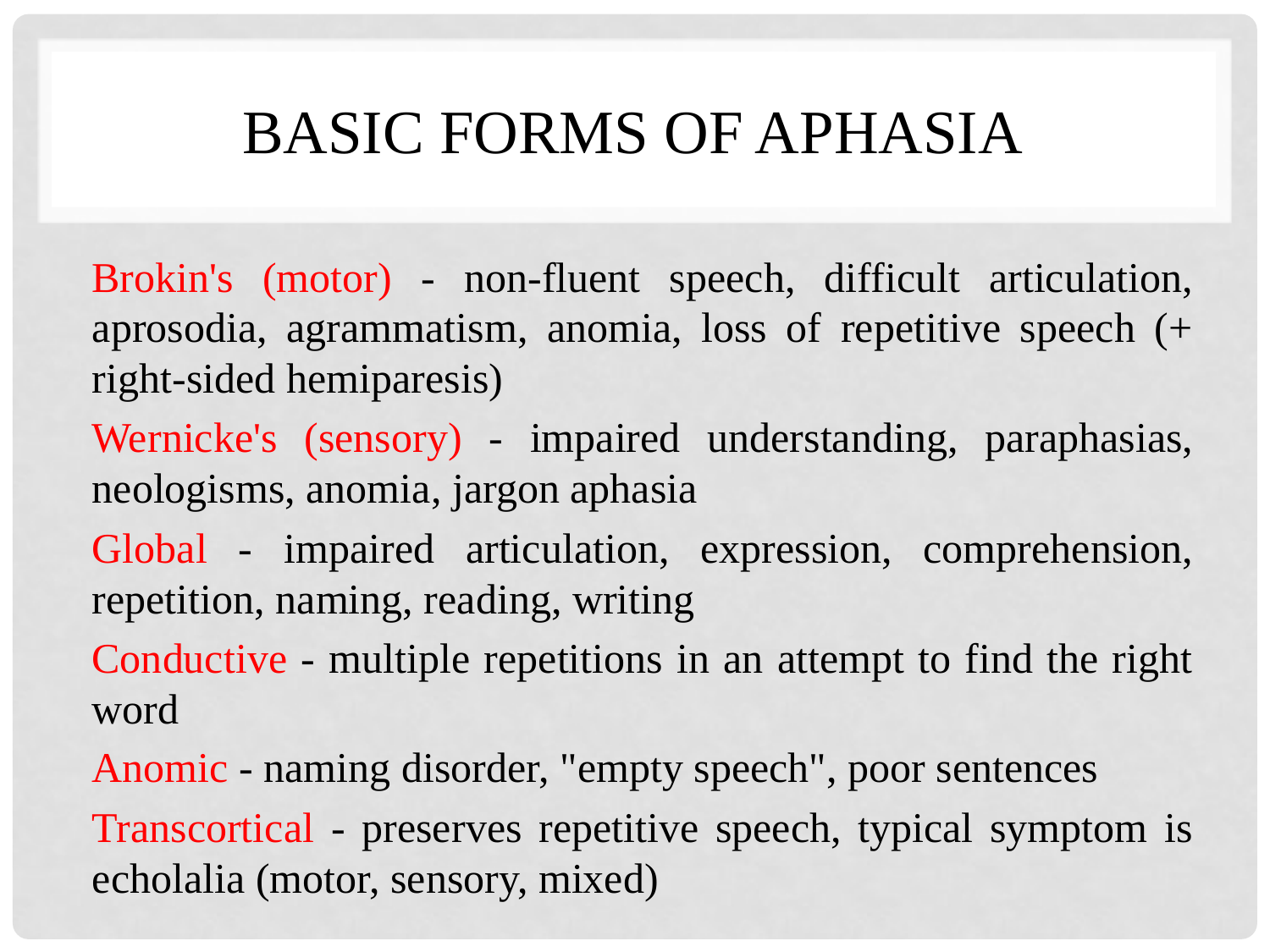

# Basic forms of aphasia
Brokin's (motor) - non-fluent speech, difficult articulation, aprosodia, agrammatism, anomia, loss of repetitive speech (+ right-sided hemiparesis)
Wernicke's (sensory) - impaired understanding, paraphasias, neologisms, anomia, jargon aphasia
Global - impaired articulation, expression, comprehension, repetition, naming, reading, writing
Conductive - multiple repetitions in an attempt to find the right word
Anomic - naming disorder, "empty speech", poor sentences
Transcortical - preserves repetitive speech, typical symptom is echolalia (motor, sensory, mixed)